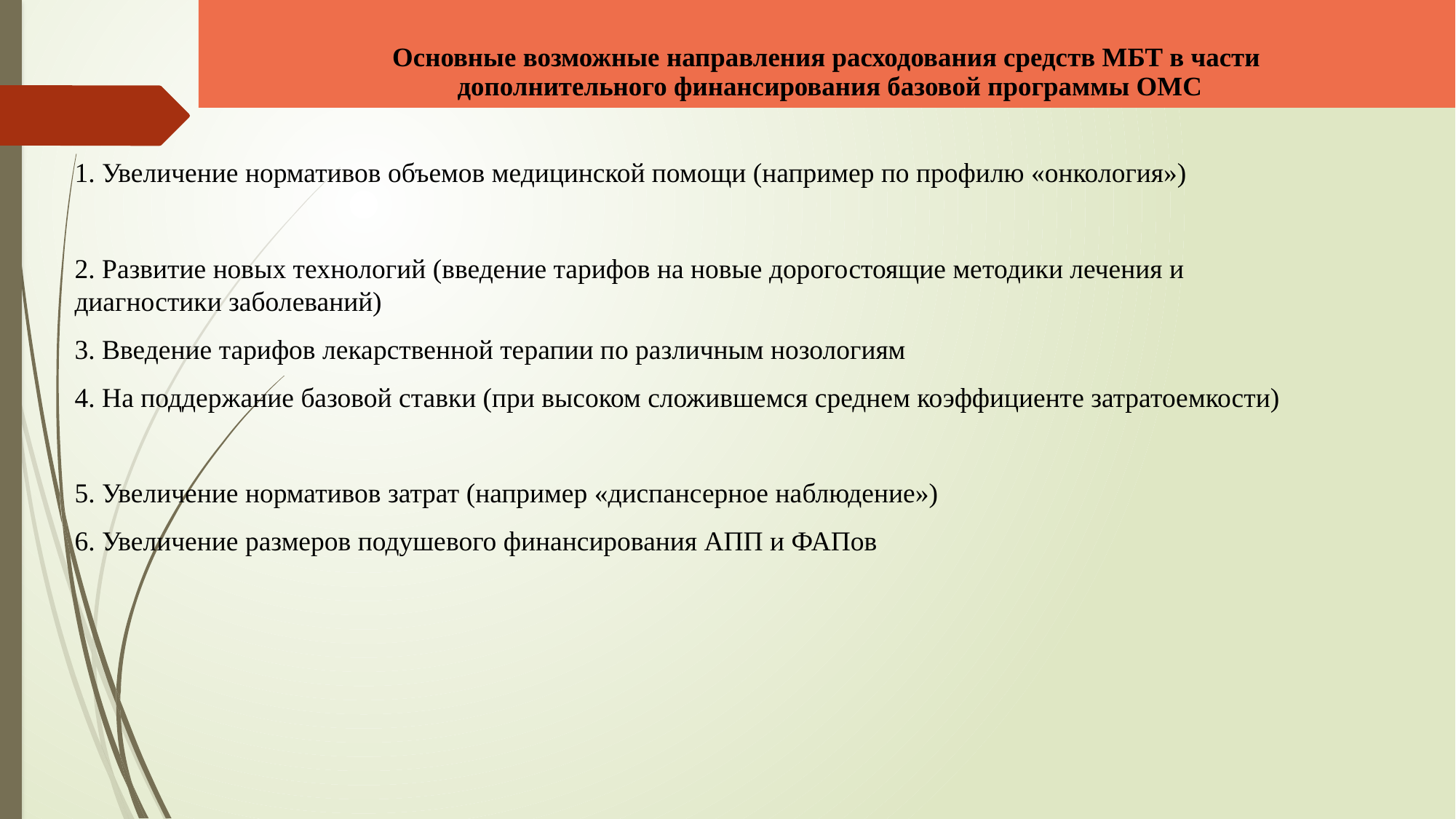

Основные возможные направления расходования средств МБТ в части
 дополнительного финансирования базовой программы ОМС
1. Увеличение нормативов объемов медицинской помощи (например по профилю «онкология»)

2. Развитие новых технологий (введение тарифов на новые дорогостоящие методики лечения и диагностики заболеваний)
3. Введение тарифов лекарственной терапии по различным нозологиям
4. На поддержание базовой ставки (при высоком сложившемся среднем коэффициенте затратоемкости)

5. Увеличение нормативов затрат (например «диспансерное наблюдение»)
6. Увеличение размеров подушевого финансирования АПП и ФАПов